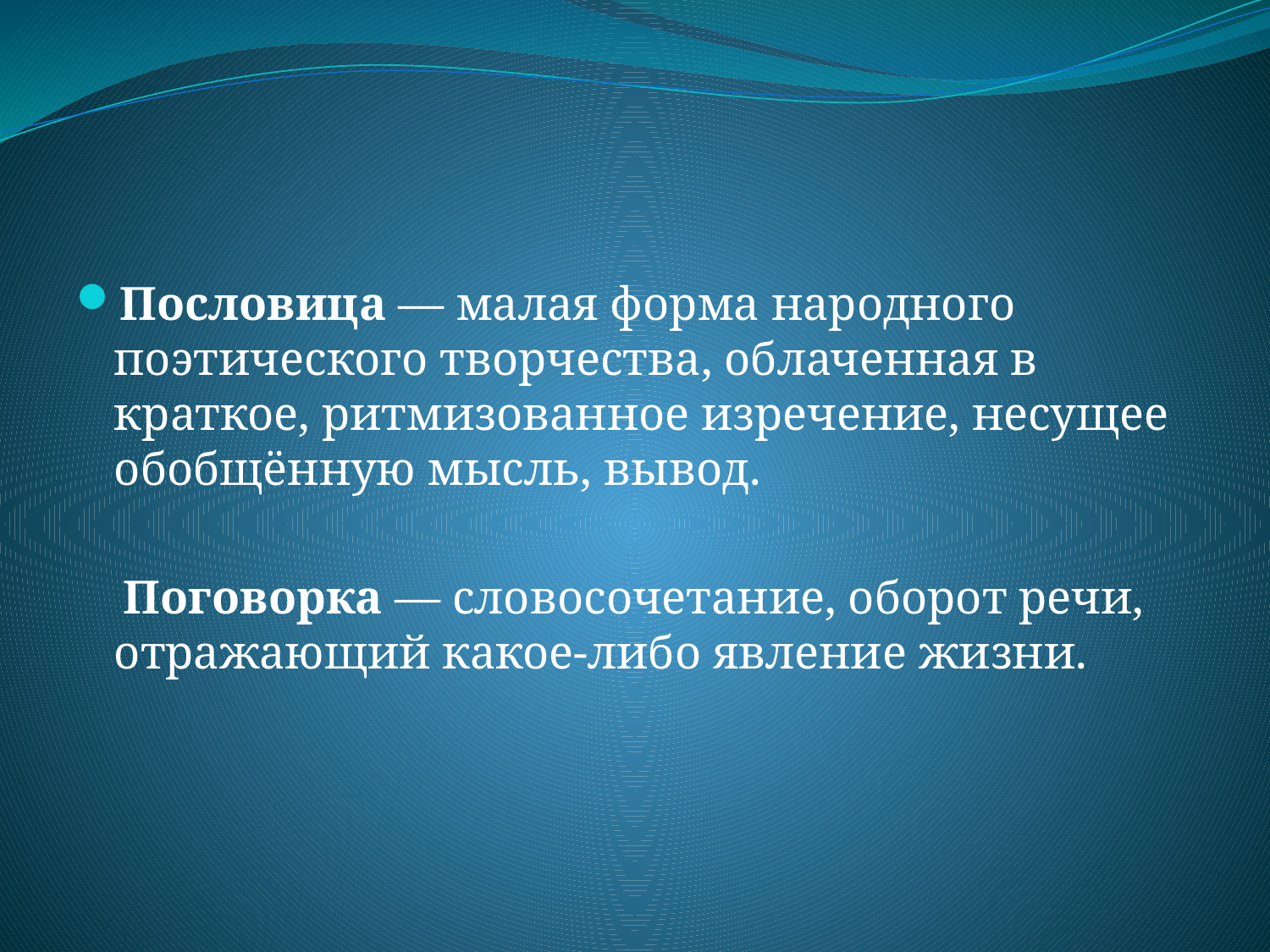

#
Пословица — малая форма народного поэтического творчества, облаченная в краткое, ритмизованное изречение, несущее обобщённую мысль, вывод.

    Поговорка — словосочетание, оборот речи, отражающий какое-либо явление жизни.